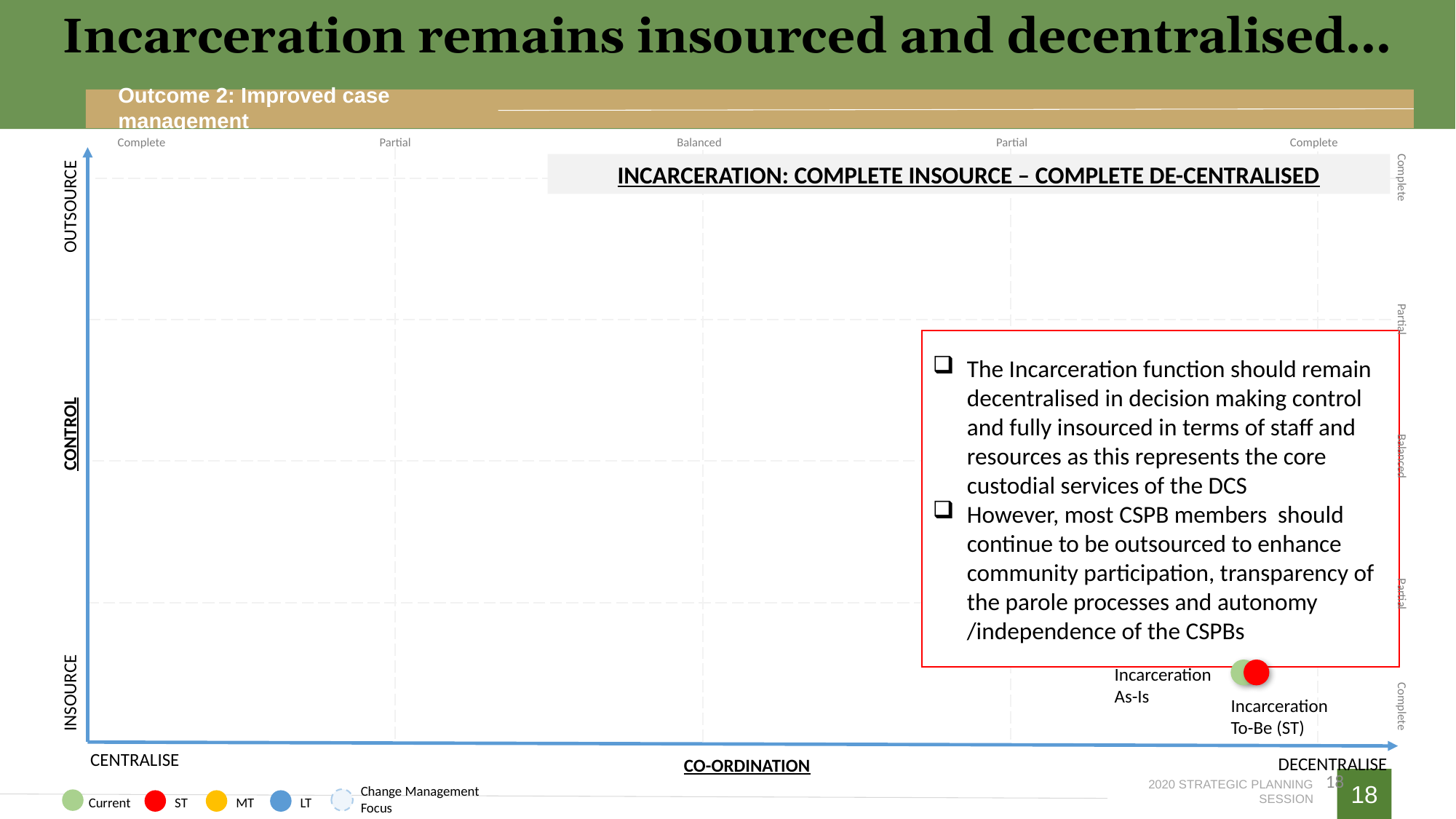

Incarceration remains insourced and decentralised…
Outcome 2: Improved case management
Complete
Partial
Balanced
Partial
Complete
OUTSOURCE
CONTROL
INSOURCE
INCARCERATION: COMPLETE INSOURCE – COMPLETE DE-CENTRALISED
The Incarceration function should remain decentralised in decision making control and fully insourced in terms of staff and resources as this represents the core custodial services of the DCS
However, most CSPB members  should continue to be outsourced to enhance community participation, transparency of the parole processes and autonomy /independence of the CSPBs
Complete
Partial
Complete
Balanced
Partial

Incarceration To-Be (ST)

Incarceration As-Is
CENTRALISE
CO-ORDINATION
DECENTRALISE
18
Change Management Focus

Current

ST

MT

LT